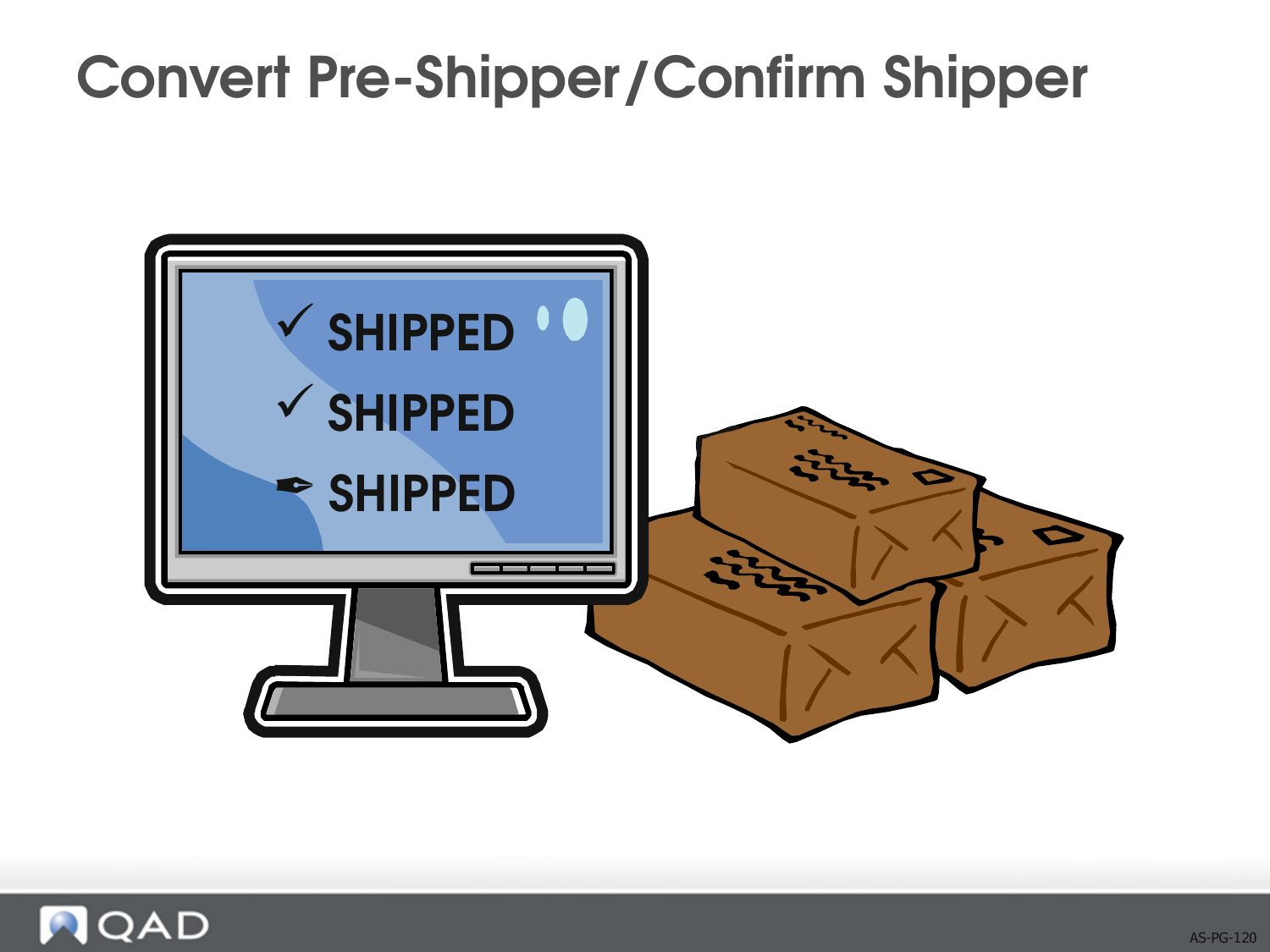

# Convert Pre-Shipper/Confirm Shipper

 SHIPPED

 SHIPPED

 SHIPPED

AS-PG-120